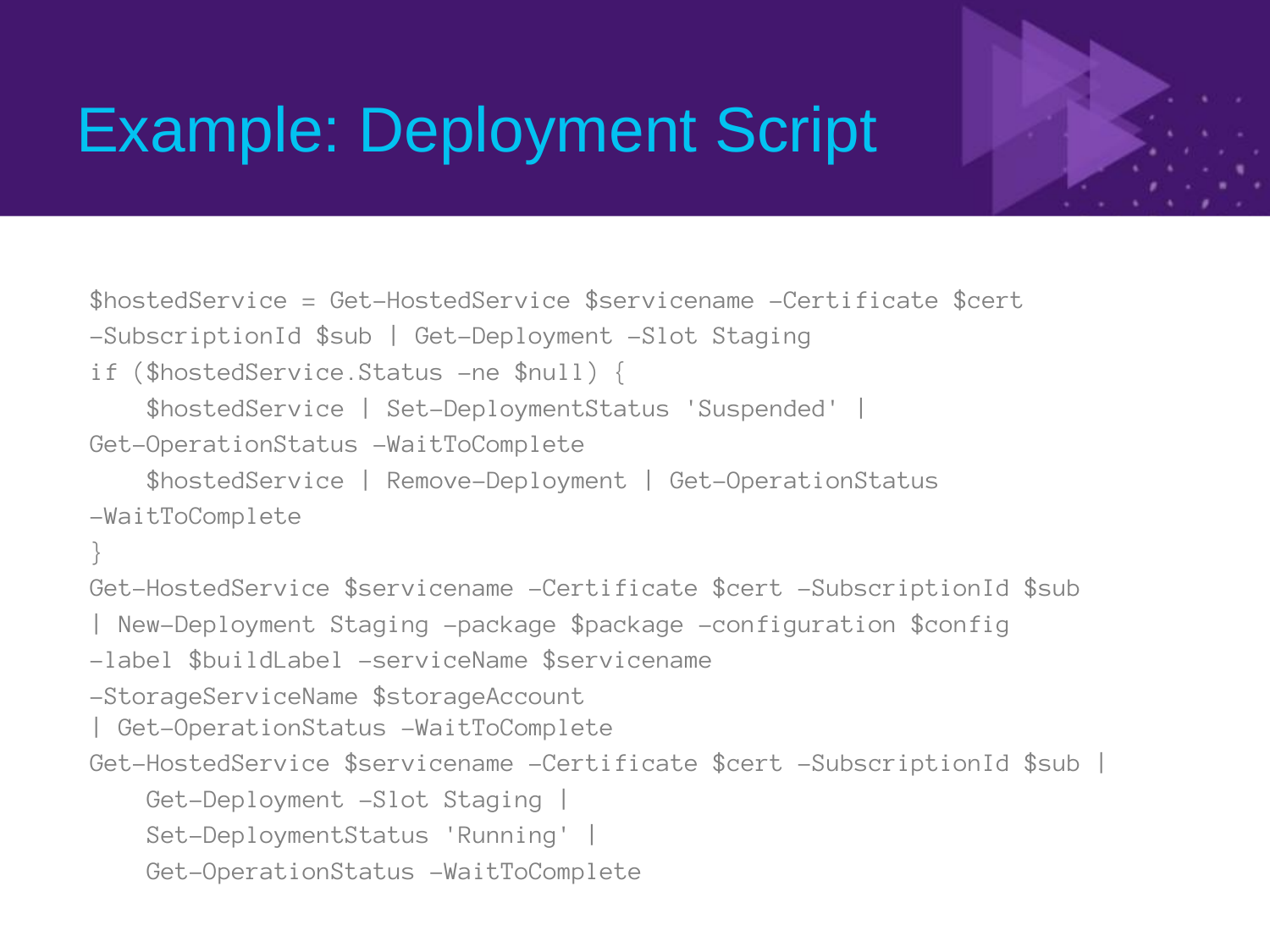

# Example: Deployment Script
$hostedService = Get-HostedService $servicename -Certificate $cert
		-SubscriptionId $sub | Get-Deployment -Slot Staging
if ($hostedService.Status -ne $null) {
    $hostedService | Set-DeploymentStatus 'Suspended' |
			Get-OperationStatus -WaitToComplete
    $hostedService | Remove-Deployment | Get-OperationStatus
			-WaitToComplete
}
Get-HostedService $servicename -Certificate $cert -SubscriptionId $sub
		| New-Deployment Staging -package $package -configuration $config
		-label $buildLabel -serviceName $servicename
		-StorageServiceName $storageAccount
		| Get-OperationStatus -WaitToComplete
Get-HostedService $servicename -Certificate $cert -SubscriptionId $sub |
    Get-Deployment -Slot Staging |
    Set-DeploymentStatus 'Running' |
    Get-OperationStatus -WaitToComplete